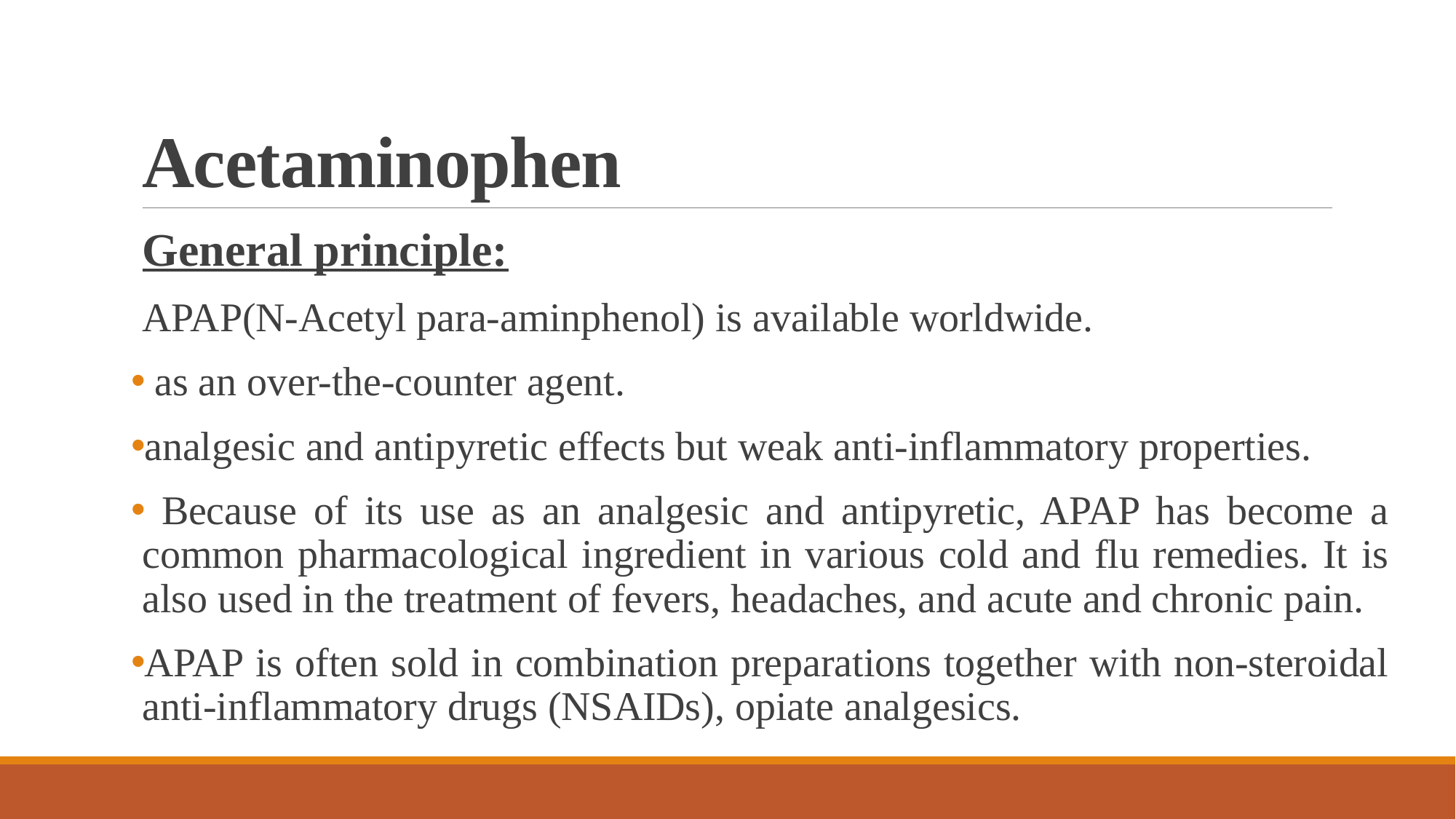

# Acetaminophen
General principle:
APAP(N-Acetyl para-aminphenol) is available worldwide.
 as an over-the-counter agent.
analgesic and antipyretic effects but weak anti-inflammatory properties.
 Because of its use as an analgesic and antipyretic, APAP has become a common pharmacological ingredient in various cold and flu remedies. It is also used in the treatment of fevers, headaches, and acute and chronic pain.
APAP is often sold in combination preparations together with non-steroidal anti-inflammatory drugs (NSAIDs), opiate analgesics.